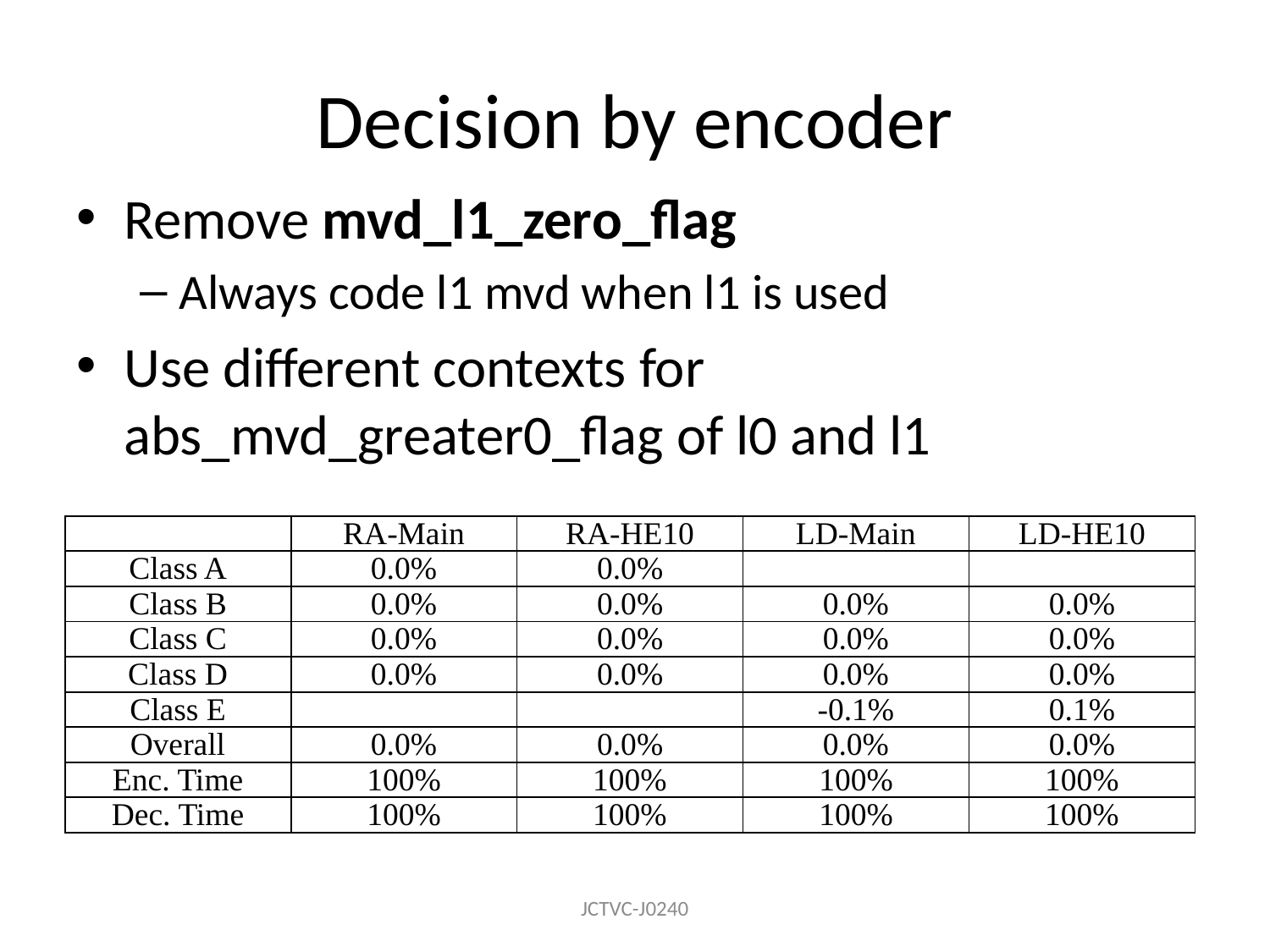

# Decision by encoder
Remove mvd_l1_zero_flag
Always code l1 mvd when l1 is used
Use different contexts for abs_mvd_greater0_flag of l0 and l1
|  | RA-Main | RA-HE10 | LD-Main | LD-HE10 |
| --- | --- | --- | --- | --- |
| Class A | 0.0% | 0.0% |  |  |
| Class B | 0.0% | 0.0% | 0.0% | 0.0% |
| Class C | 0.0% | 0.0% | 0.0% | 0.0% |
| Class D | 0.0% | 0.0% | 0.0% | 0.0% |
| Class E |  |  | -0.1% | 0.1% |
| Overall | 0.0% | 0.0% | 0.0% | 0.0% |
| Enc. Time | 100% | 100% | 100% | 100% |
| Dec. Time | 100% | 100% | 100% | 100% |
JCTVC-J0240